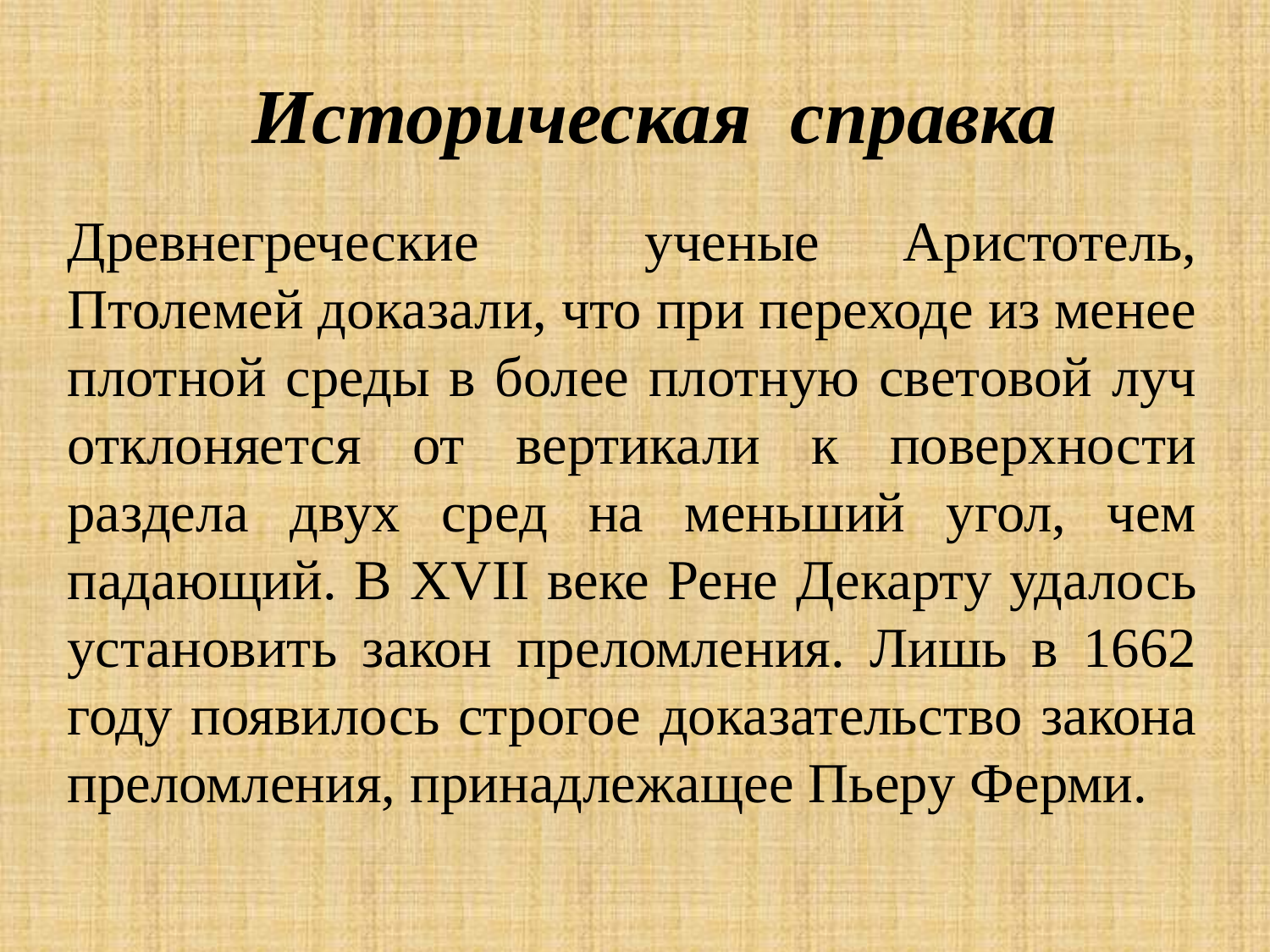

Историческая  справка
Древнегреческие  ученые Аристотель, Птолемей доказали, что при переходе из менее плотной среды в более плотную световой луч отклоняется от вертикали к поверхности раздела двух сред на меньший угол, чем падающий. В XVII веке Рене Декарту удалось установить закон преломления. Лишь в 1662 году появилось строгое доказательство закона преломления, принадлежащее Пьеру Ферми.